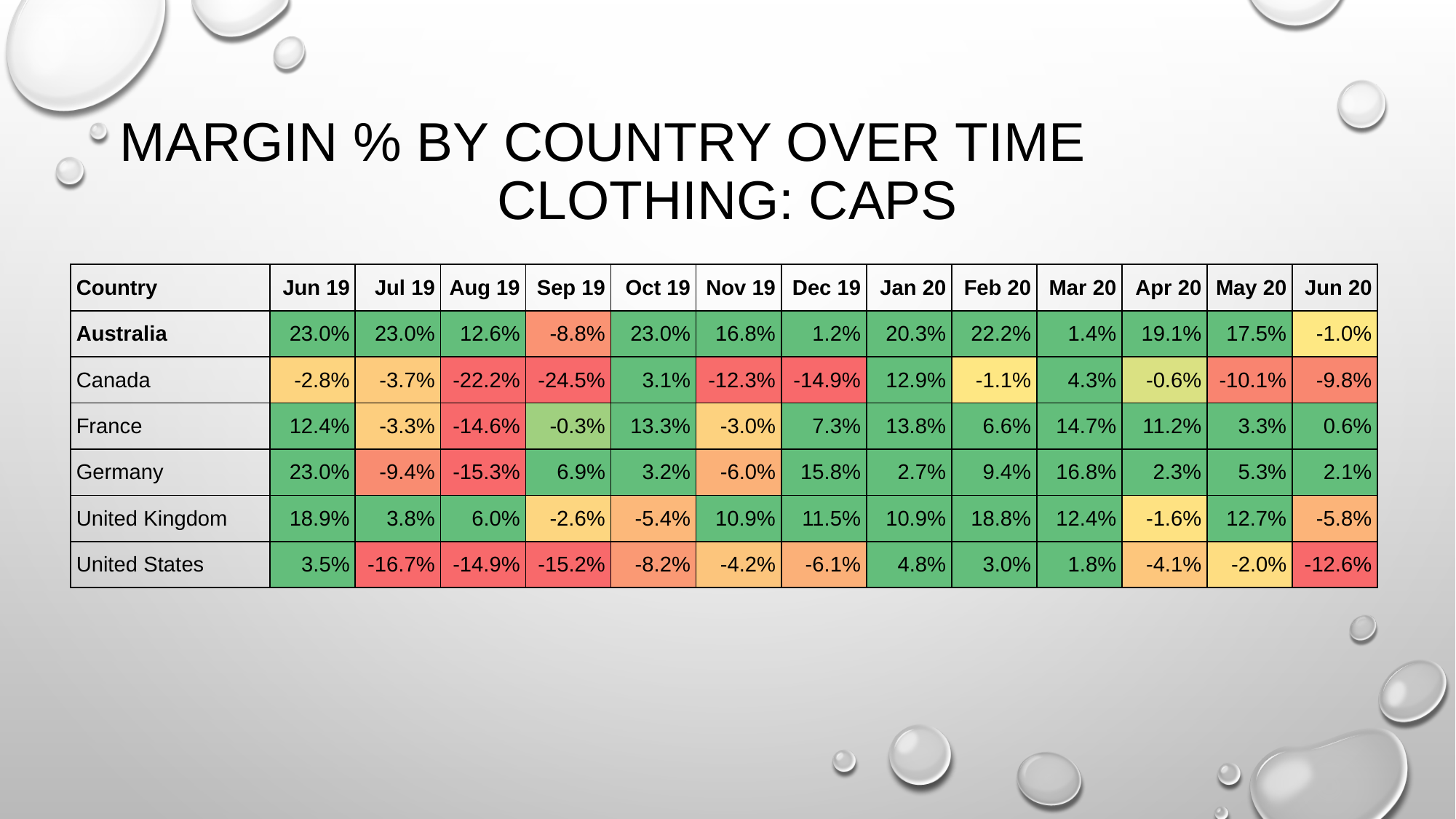

# Margin % by Country over time
Clothing: Caps
| Country | Jun 19 | Jul 19 | Aug 19 | Sep 19 | Oct 19 | Nov 19 | Dec 19 | Jan 20 | Feb 20 | Mar 20 | Apr 20 | May 20 | Jun 20 |
| --- | --- | --- | --- | --- | --- | --- | --- | --- | --- | --- | --- | --- | --- |
| Australia | 23.0% | 23.0% | 12.6% | -8.8% | 23.0% | 16.8% | 1.2% | 20.3% | 22.2% | 1.4% | 19.1% | 17.5% | -1.0% |
| Canada | -2.8% | -3.7% | -22.2% | -24.5% | 3.1% | -12.3% | -14.9% | 12.9% | -1.1% | 4.3% | -0.6% | -10.1% | -9.8% |
| France | 12.4% | -3.3% | -14.6% | -0.3% | 13.3% | -3.0% | 7.3% | 13.8% | 6.6% | 14.7% | 11.2% | 3.3% | 0.6% |
| Germany | 23.0% | -9.4% | -15.3% | 6.9% | 3.2% | -6.0% | 15.8% | 2.7% | 9.4% | 16.8% | 2.3% | 5.3% | 2.1% |
| United Kingdom | 18.9% | 3.8% | 6.0% | -2.6% | -5.4% | 10.9% | 11.5% | 10.9% | 18.8% | 12.4% | -1.6% | 12.7% | -5.8% |
| United States | 3.5% | -16.7% | -14.9% | -15.2% | -8.2% | -4.2% | -6.1% | 4.8% | 3.0% | 1.8% | -4.1% | -2.0% | -12.6% |